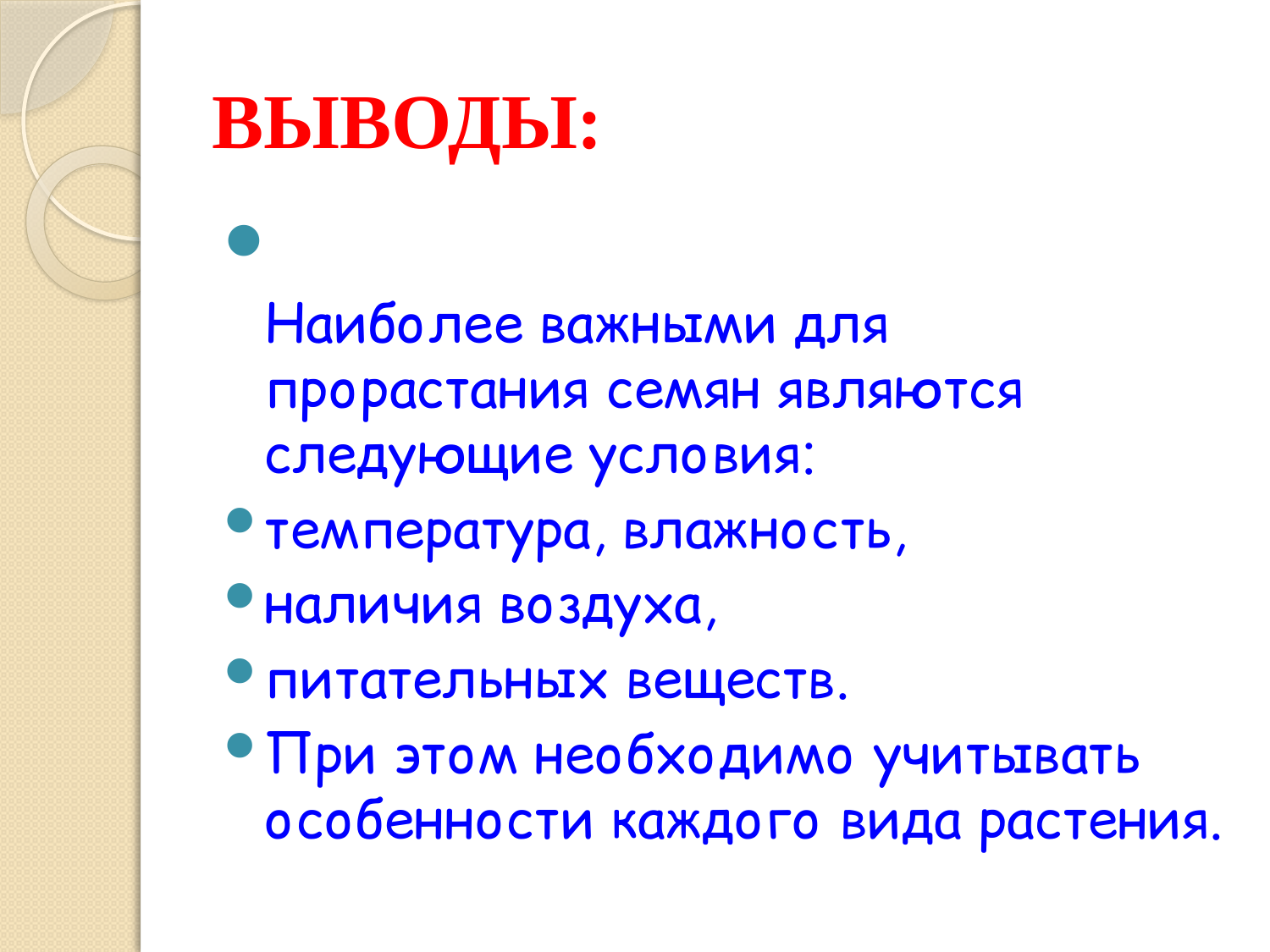

# ВЫВОДЫ:
Наиболее важными для прорастания семян являются следующие условия:
температура, влажность,
наличия воздуха,
питательных веществ.
При этом необходимо учитывать особенности каждого вида растения.